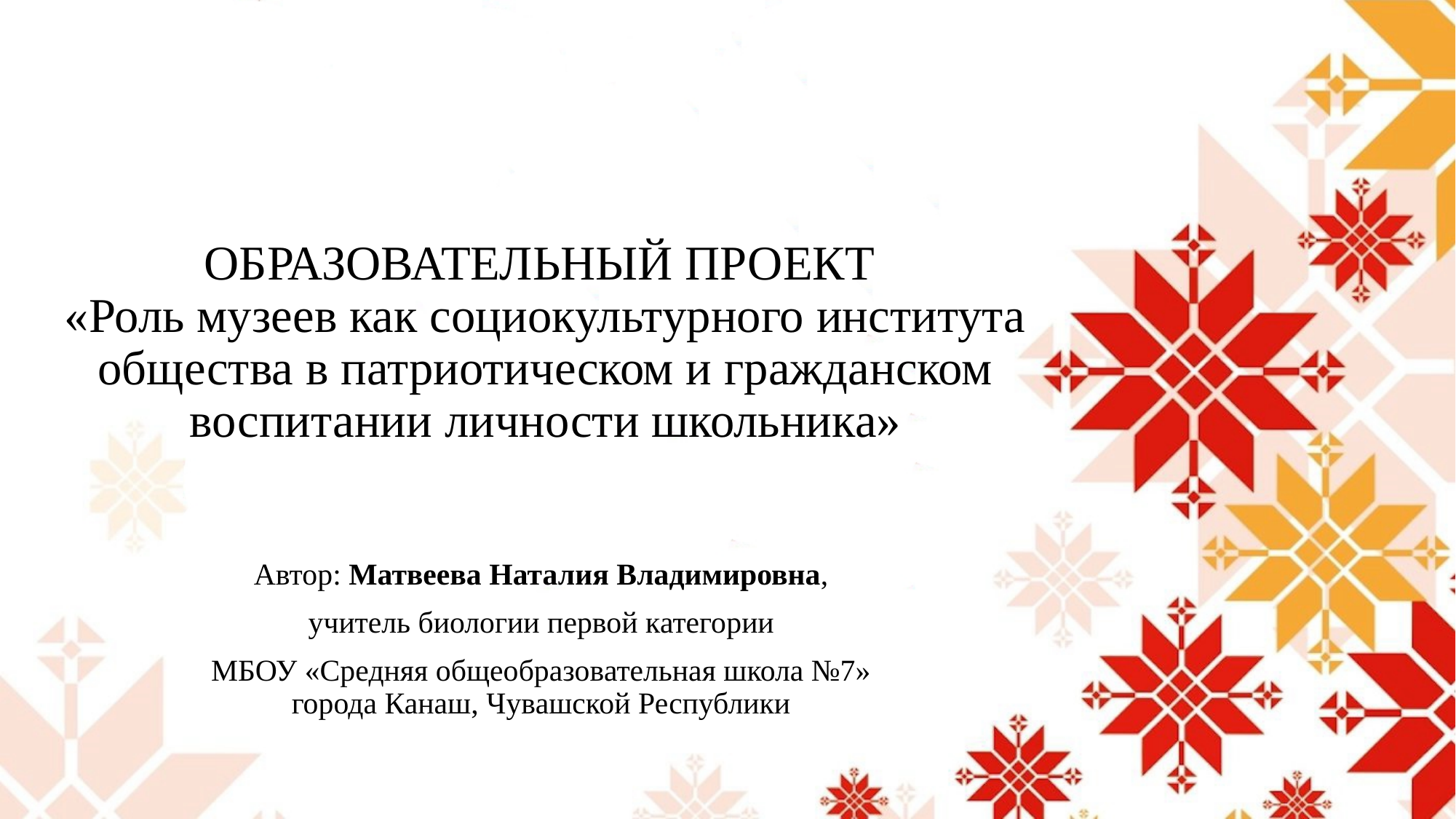

# ОБРАЗОВАТЕЛЬНЫЙ ПРОЕКТ «Роль музеев как социокультурного института общества в патриотическом и гражданском воспитании личности школьника»
Автор: Матвеева Наталия Владимировна,
 учитель биологии первой категории
МБОУ «Средняя общеобразовательная школа №7» города Канаш, Чувашской Республики